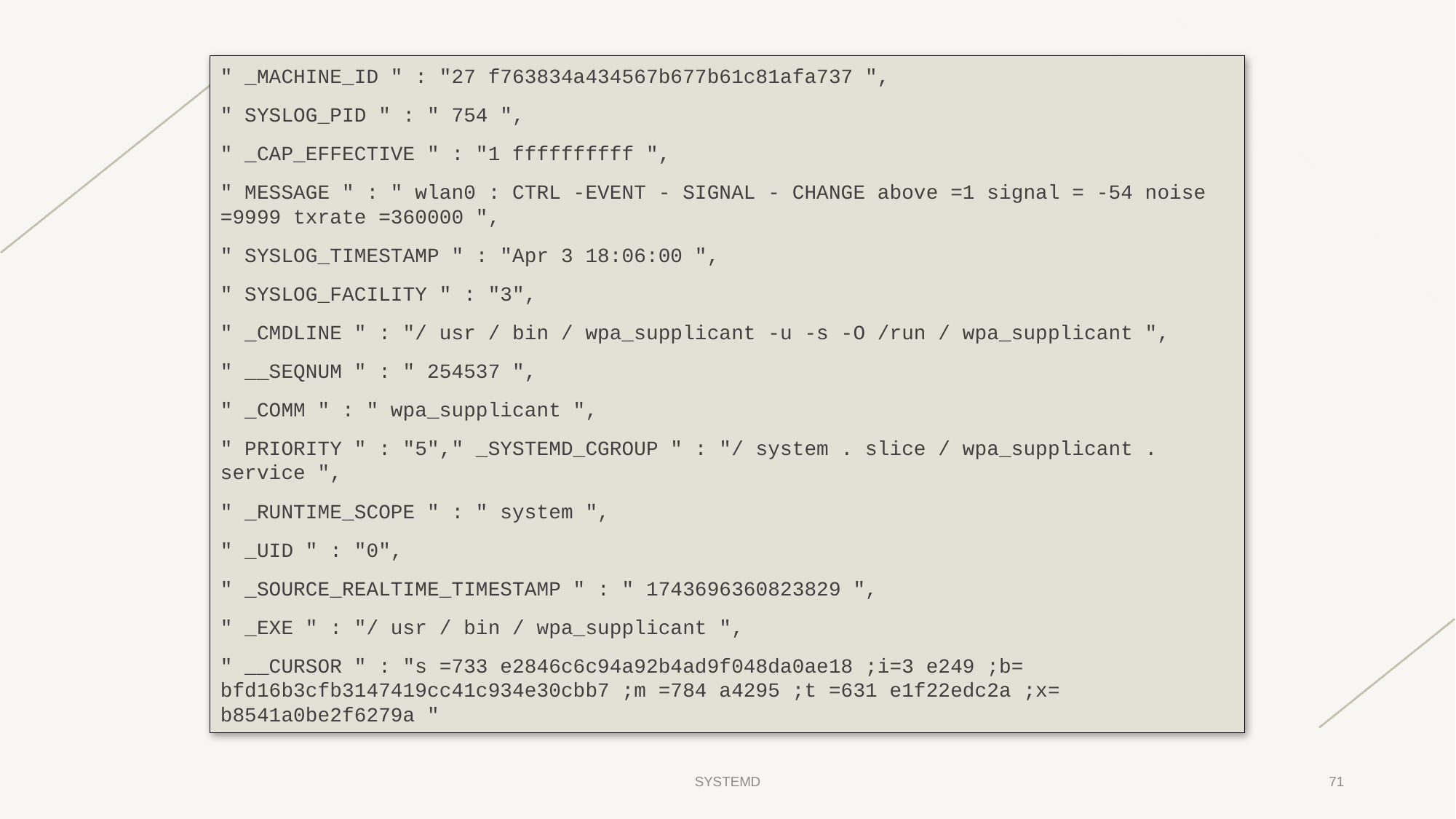

" _MACHINE_ID " : "27 f763834a434567b677b61c81afa737 ",
" SYSLOG_PID " : " 754 ",
" _CAP_EFFECTIVE " : "1 ffffffffff ",
" MESSAGE " : " wlan0 : CTRL -EVENT - SIGNAL - CHANGE above =1 signal = -54 noise =9999 txrate =360000 ",
" SYSLOG_TIMESTAMP " : "Apr 3 18:06:00 ",
" SYSLOG_FACILITY " : "3",
" _CMDLINE " : "/ usr / bin / wpa_supplicant -u -s -O /run / wpa_supplicant ",
" __SEQNUM " : " 254537 ",
" _COMM " : " wpa_supplicant ",
" PRIORITY " : "5"," _SYSTEMD_CGROUP " : "/ system . slice / wpa_supplicant . service ",
" _RUNTIME_SCOPE " : " system ",
" _UID " : "0",
" _SOURCE_REALTIME_TIMESTAMP " : " 1743696360823829 ",
" _EXE " : "/ usr / bin / wpa_supplicant ",
" __CURSOR " : "s =733 e2846c6c94a92b4ad9f048da0ae18 ;i=3 e249 ;b= bfd16b3cfb3147419cc41c934e30cbb7 ;m =784 a4295 ;t =631 e1f22edc2a ;x= b8541a0be2f6279a "
SYSTEMD
71